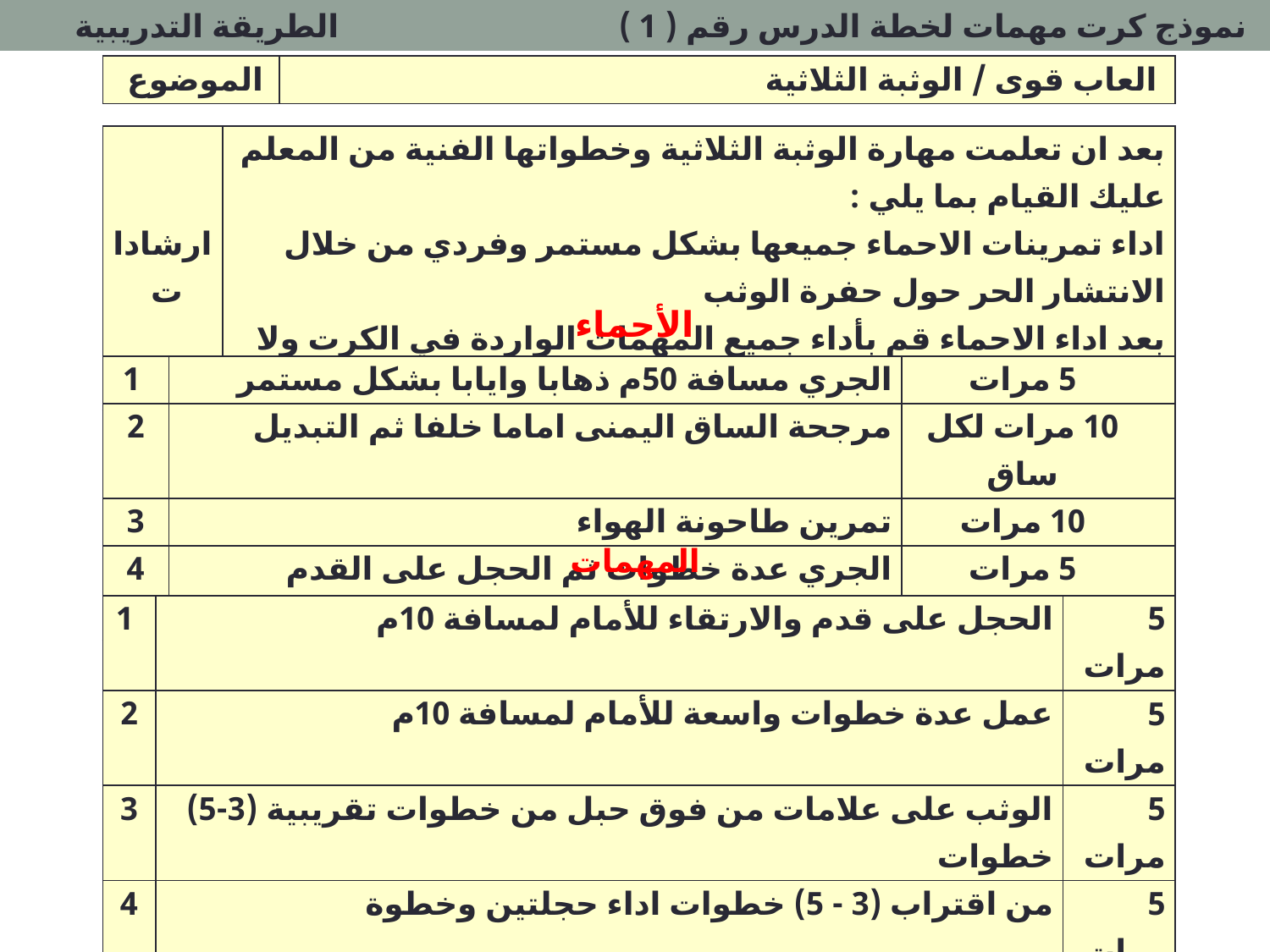

الطريقة التدريبية
نموذج كرت مهمات لخطة الدرس رقم ( 1 )
| الموضوع | العاب قوى / الوثبة الثلاثية |
| --- | --- |
| ارشادات | بعد ان تعلمت مهارة الوثبة الثلاثية وخطواتها الفنية من المعلم عليك القيام بما يلي : اداء تمرينات الاحماء جميعها بشكل مستمر وفردي من خلال الانتشار الحر حول حفرة الوثب بعد اداء الاحماء قم بأداء جميع المهمات الواردة في الكرت ولا تردد بسؤال المعلم عن أي شيء لا تعرفه |
| --- | --- |
الأحماء
| 1 | الجري مسافة 50م ذهابا وايابا بشكل مستمر | 5 مرات |
| --- | --- | --- |
| 2 | مرجحة الساق اليمنى اماما خلفا ثم التبديل | 10 مرات لكل ساق |
| 3 | تمرين طاحونة الهواء | 10 مرات |
| 4 | الجري عدة خطوات ثم الحجل على القدم اليمنى والتبديل لمسافة 10 م | 5 مرات |
المهمات
| 1 | الحجل على قدم والارتقاء للأمام لمسافة 10م | 5 مرات |
| --- | --- | --- |
| 2 | عمل عدة خطوات واسعة للأمام لمسافة 10م | 5 مرات |
| 3 | الوثب على علامات من فوق حبل من خطوات تقريبية (3-5) خطوات | 5 مرات |
| 4 | من اقتراب (3 - 5) خطوات اداء حجلتين وخطوة | 5 مرات |
| 5 | من اقتراب ( 5 – 7 ) خطوات اداء خطوة ثم وثبة طويلة | 5 مرات |
| 6 | من اقتراب ( 7– 9) خطوات اداء حجلة ،خطوة، وثبة | 5 مرات |
| 7 | من اقتراب ( 7 – 9 ) خطوات اداء الحجلة للأمام، الخطوة أعلى منها، الوثبة اعلى منها | 5 مرات |